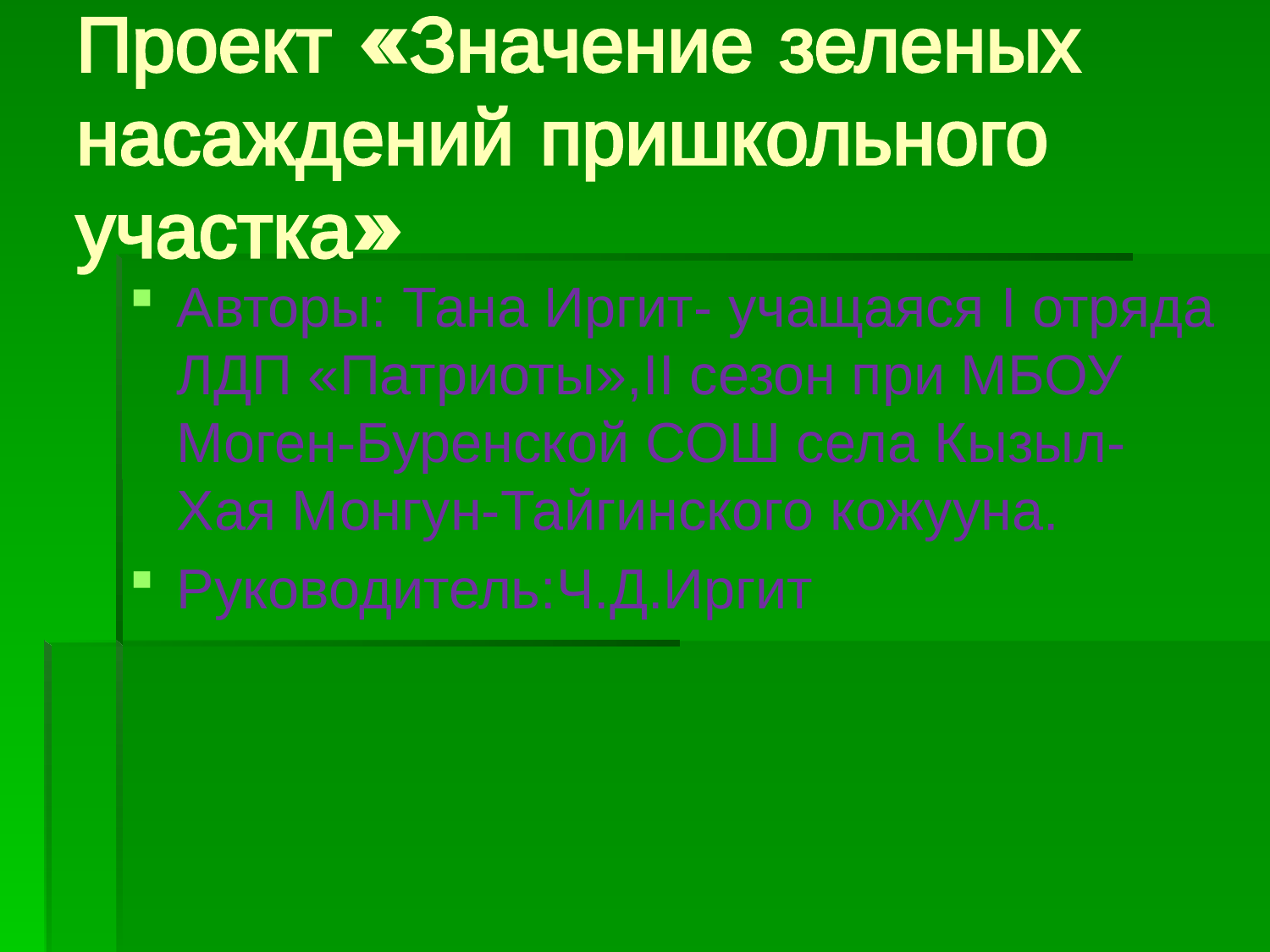

# Проект «Значение зеленых насаждений пришкольного участка»
Авторы: Тана Иргит- учащаяся I отряда ЛДП «Патриоты»,II сезон при МБОУ Моген-Буренской СОШ села Кызыл-Хая Монгун-Тайгинского кожууна.
Руководитель:Ч.Д.Иргит